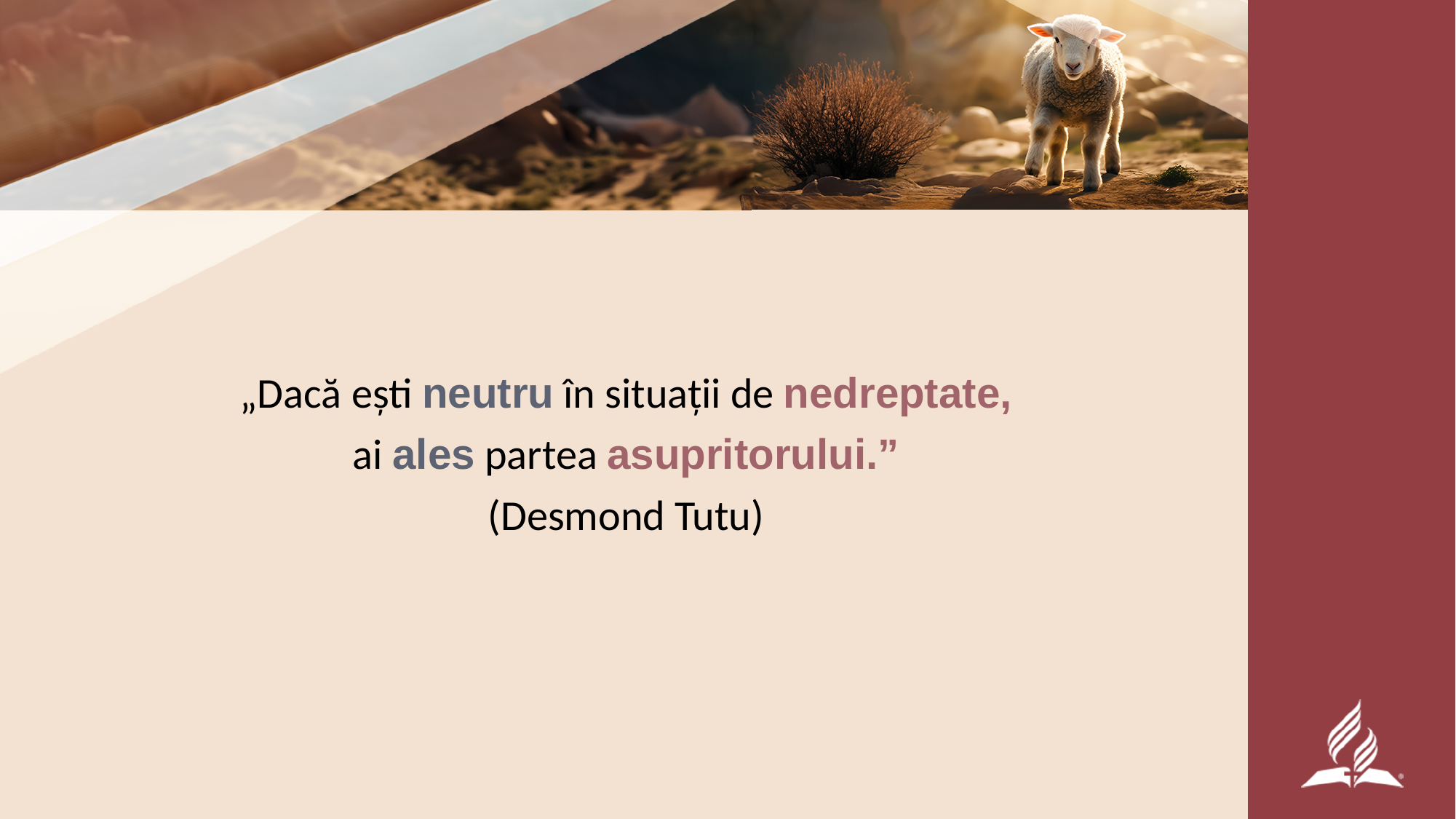

#

„Dacă ești neutru în situații de nedreptate,
ai ales partea asupritorului.”
(Desmond Tutu)